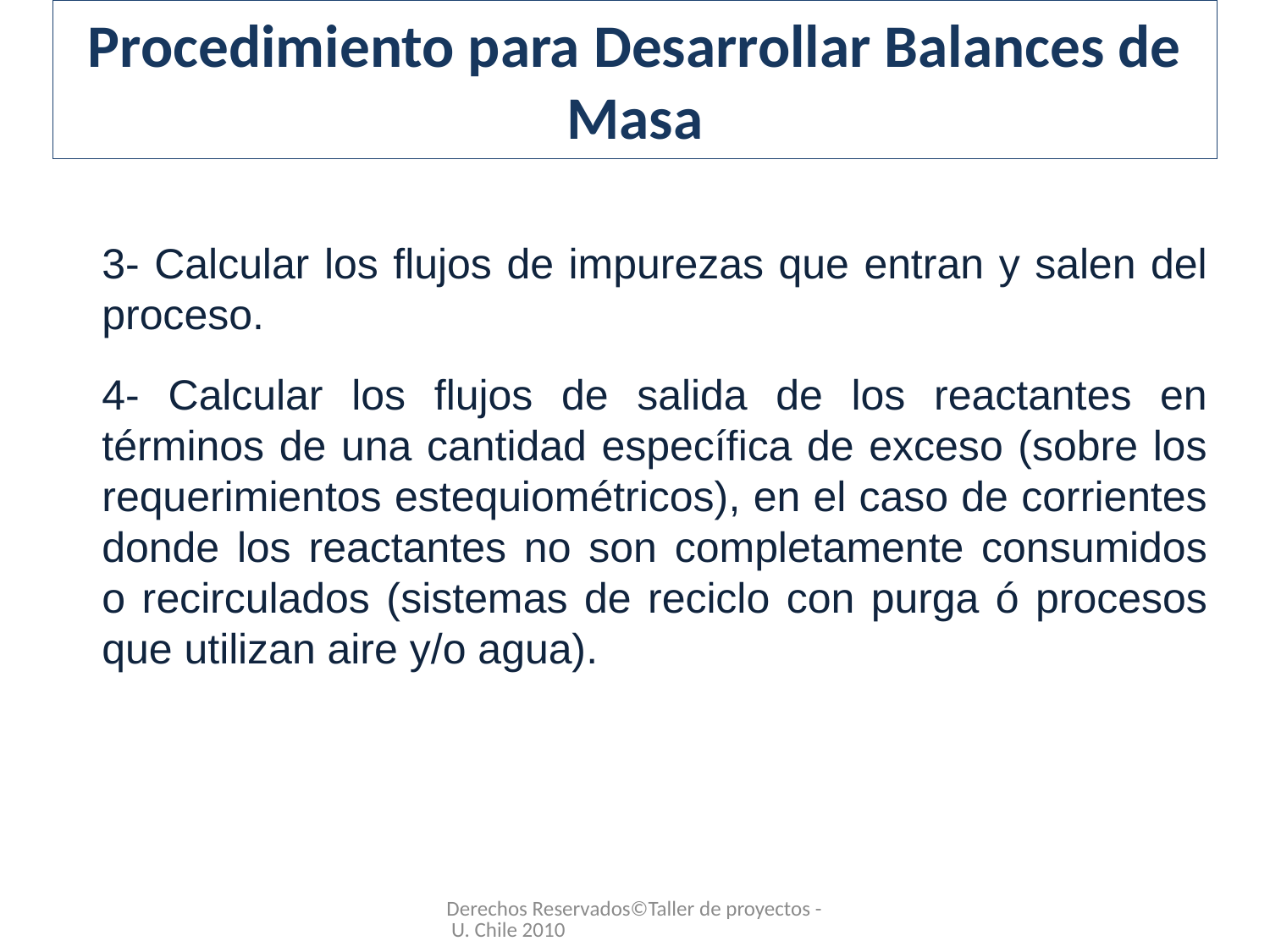

# Procedimiento para Desarrollar Balances de Masa
3- Calcular los flujos de impurezas que entran y salen del proceso.

4- Calcular los flujos de salida de los reactantes en términos de una cantidad específica de exceso (sobre los requerimientos estequiométricos), en el caso de corrientes donde los reactantes no son completamente consumidos o recirculados (sistemas de reciclo con purga ó procesos que utilizan aire y/o agua).
Derechos Reservados©Taller de proyectos - U. Chile 2010